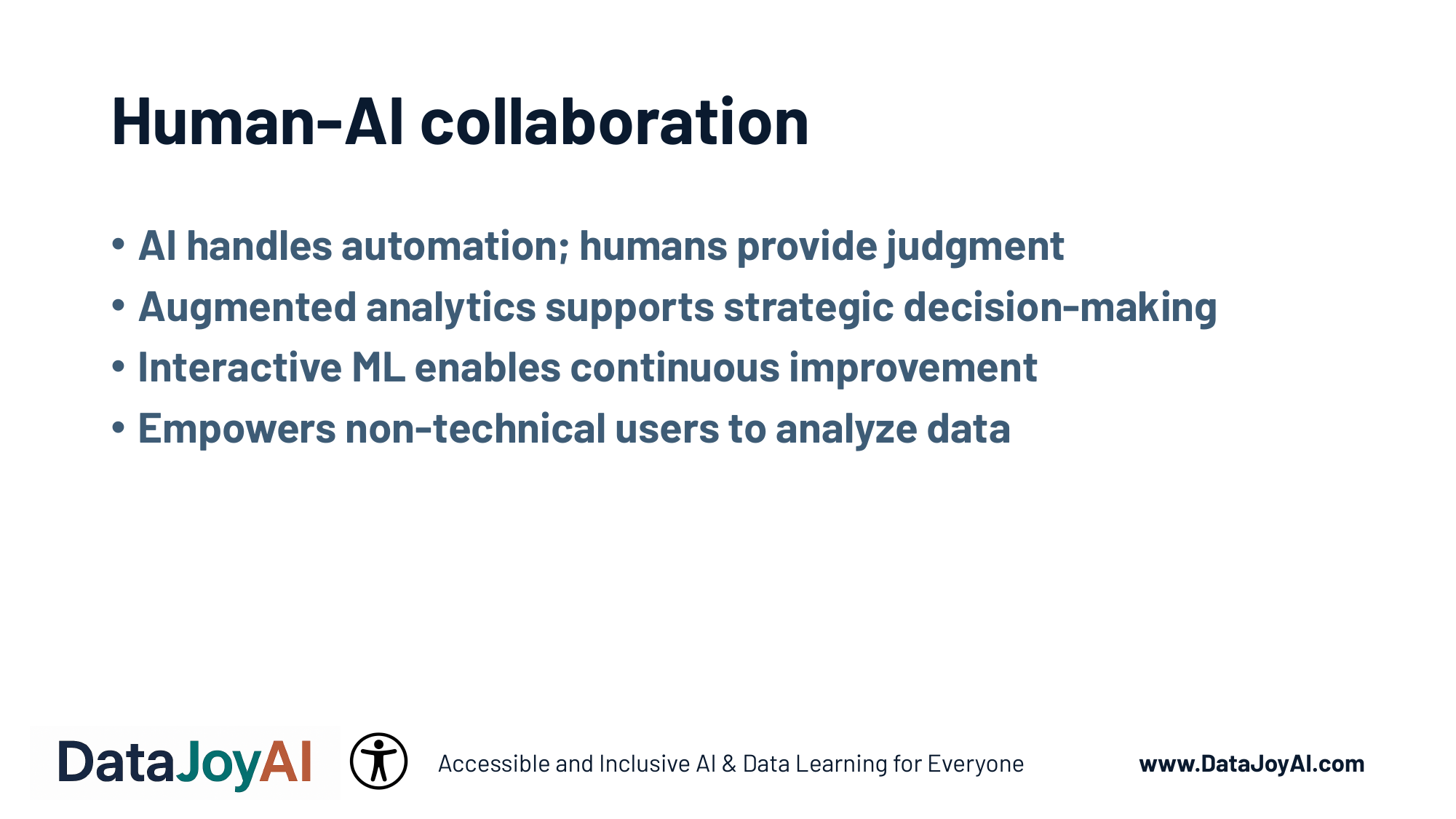

# Human‑AI collaboration
AI handles automation; humans provide judgment
Augmented analytics supports strategic decision‑making
Interactive ML enables continuous improvement
Empowers non‑technical users to analyze data